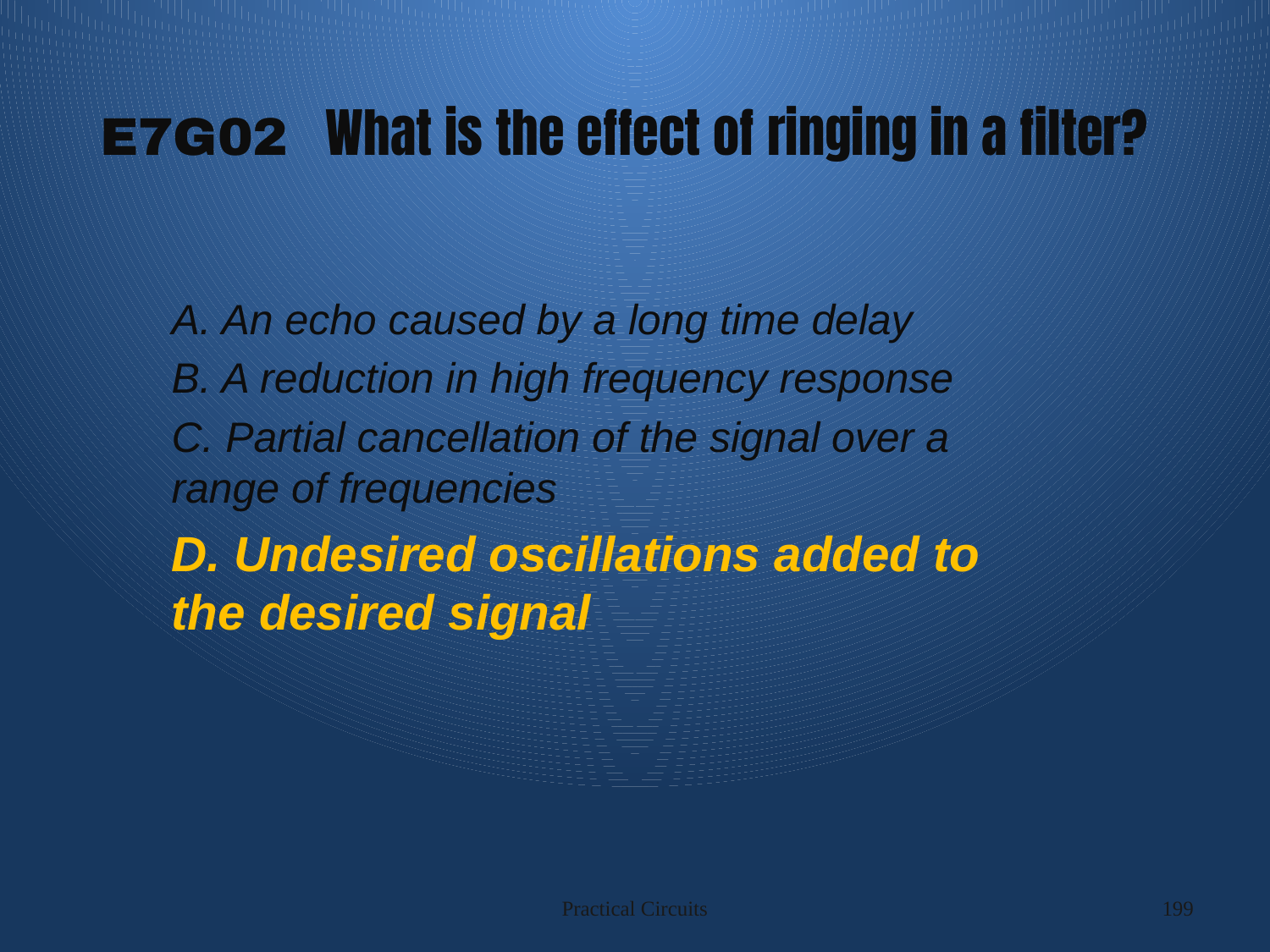

# E7G02   What is the effect of ringing in a filter?
A. An echo caused by a long time delay
B. A reduction in high frequency response
C. Partial cancellation of the signal over a range of frequencies
D. Undesired oscillations added to the desired signal
Practical Circuits
199